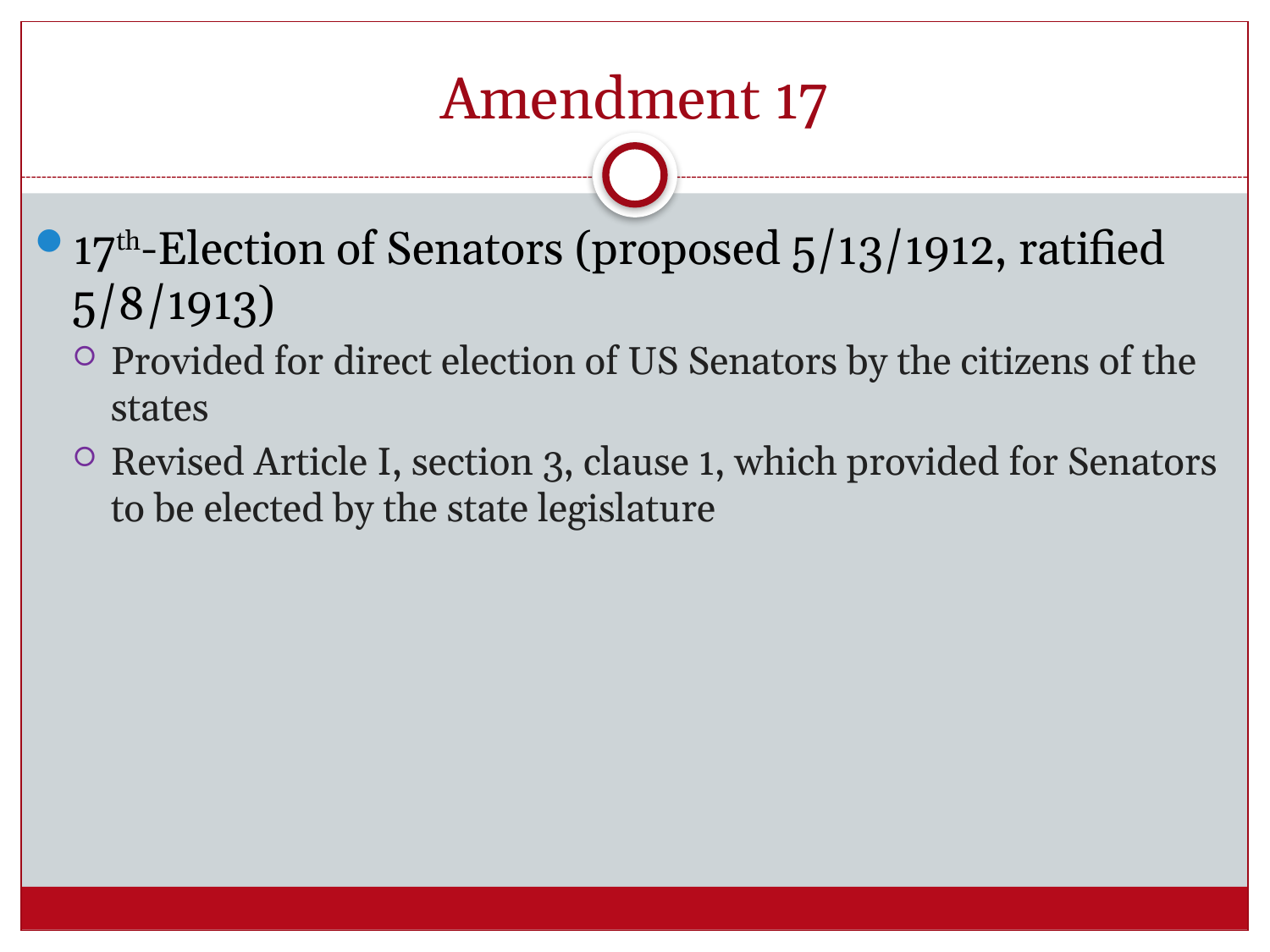

# Amendment 17
17th-Election of Senators (proposed 5/13/1912, ratified 5/8/1913)
Provided for direct election of US Senators by the citizens of the states
Revised Article I, section 3, clause 1, which provided for Senators to be elected by the state legislature